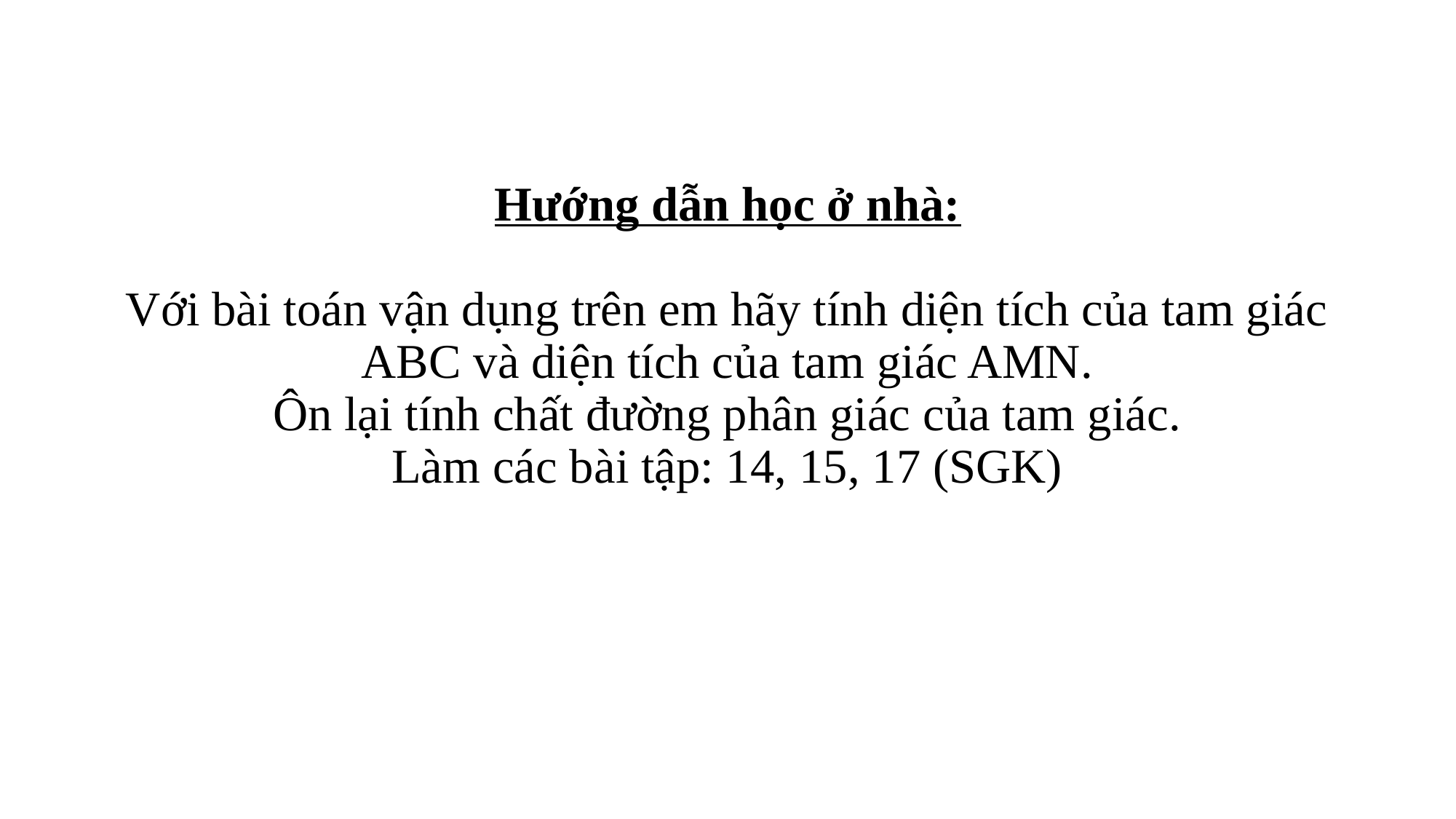

# Hướng dẫn học ở nhà: Với bài toán vận dụng trên em hãy tính diện tích của tam giác ABC và diện tích của tam giác AMN. Ôn lại tính chất đường phân giác của tam giác. Làm các bài tập: 14, 15, 17 (SGK)